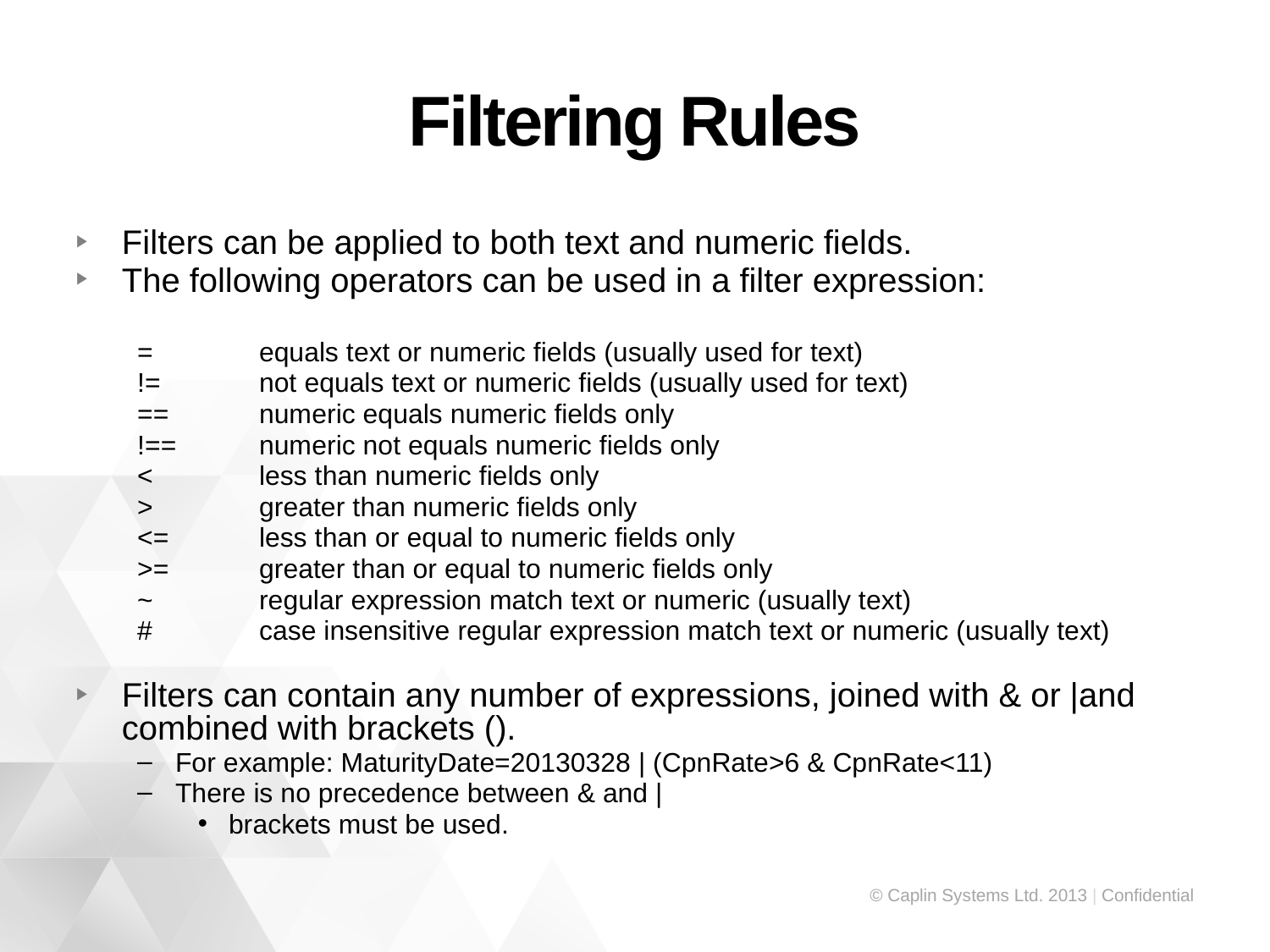

# Filtering Rules
Filters can be applied to both text and numeric fields.
The following operators can be used in a filter expression:

= 	equals text or numeric fields (usually used for text)
!= 	not equals text or numeric fields (usually used for text)
== 	numeric equals numeric fields only
!== 	numeric not equals numeric fields only
< 	less than numeric fields only
> 	greater than numeric fields only
<= 	less than or equal to numeric fields only
>= 	greater than or equal to numeric fields only
~ 	regular expression match text or numeric (usually text)
# 	case insensitive regular expression match text or numeric (usually text)

Filters can contain any number of expressions, joined with & or |and combined with brackets ().
For example: MaturityDate=20130328 | (CpnRate>6 & CpnRate<11)
There is no precedence between & and |
brackets must be used.